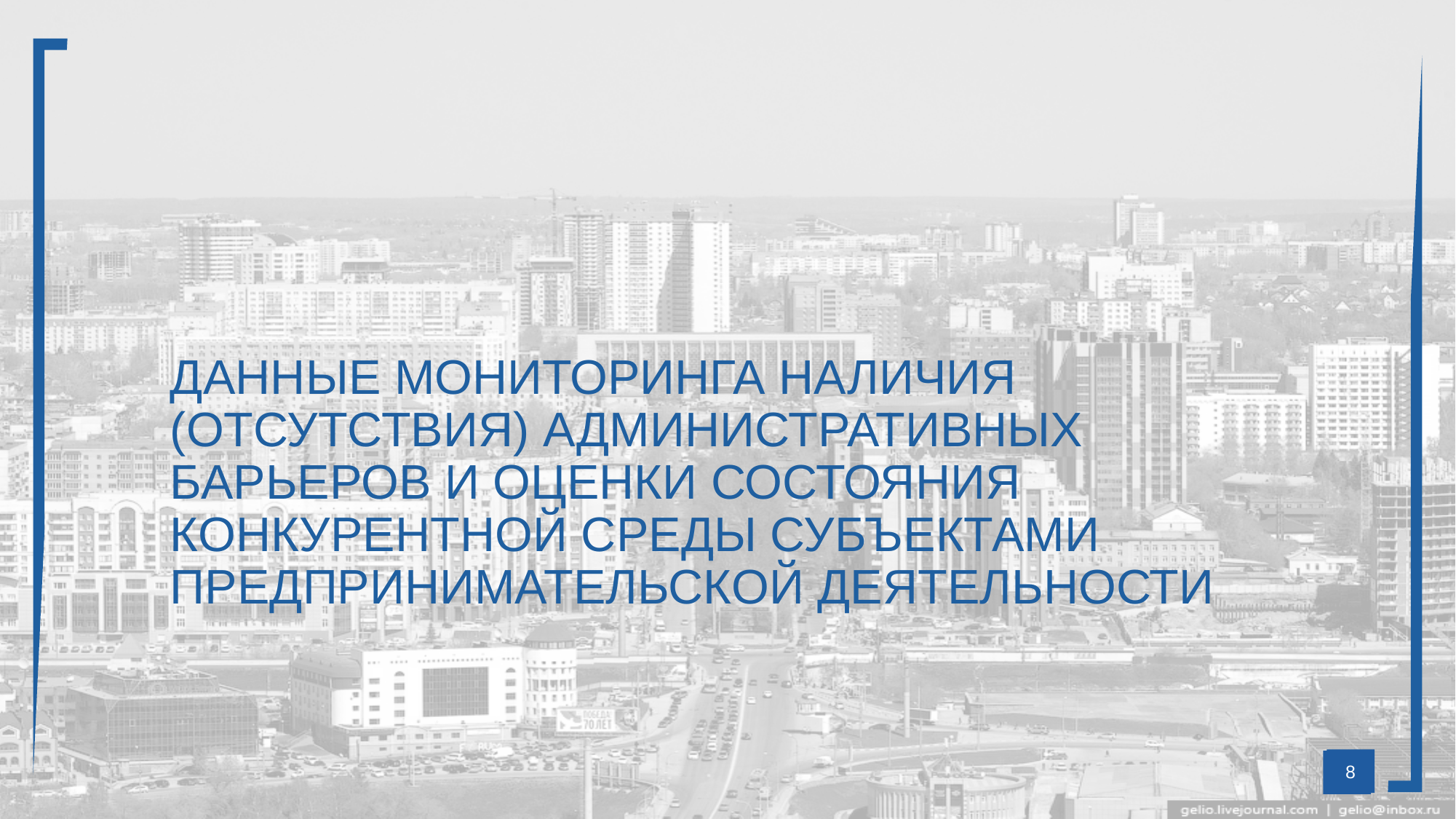

# ДАННЫЕ МОНИТОРИНГА НАЛИЧИЯ (ОТСУТСТВИЯ) АДМИНИСТРАТИВНЫХ БАРЬЕРОВ И ОЦЕНКИ СОСТОЯНИЯ КОНКУРЕНТНОЙ СРЕДЫ СУБЪЕКТАМИ ПРЕДПРИНИМАТЕЛЬСКОЙ ДЕЯТЕЛЬНОСТИ
8
8